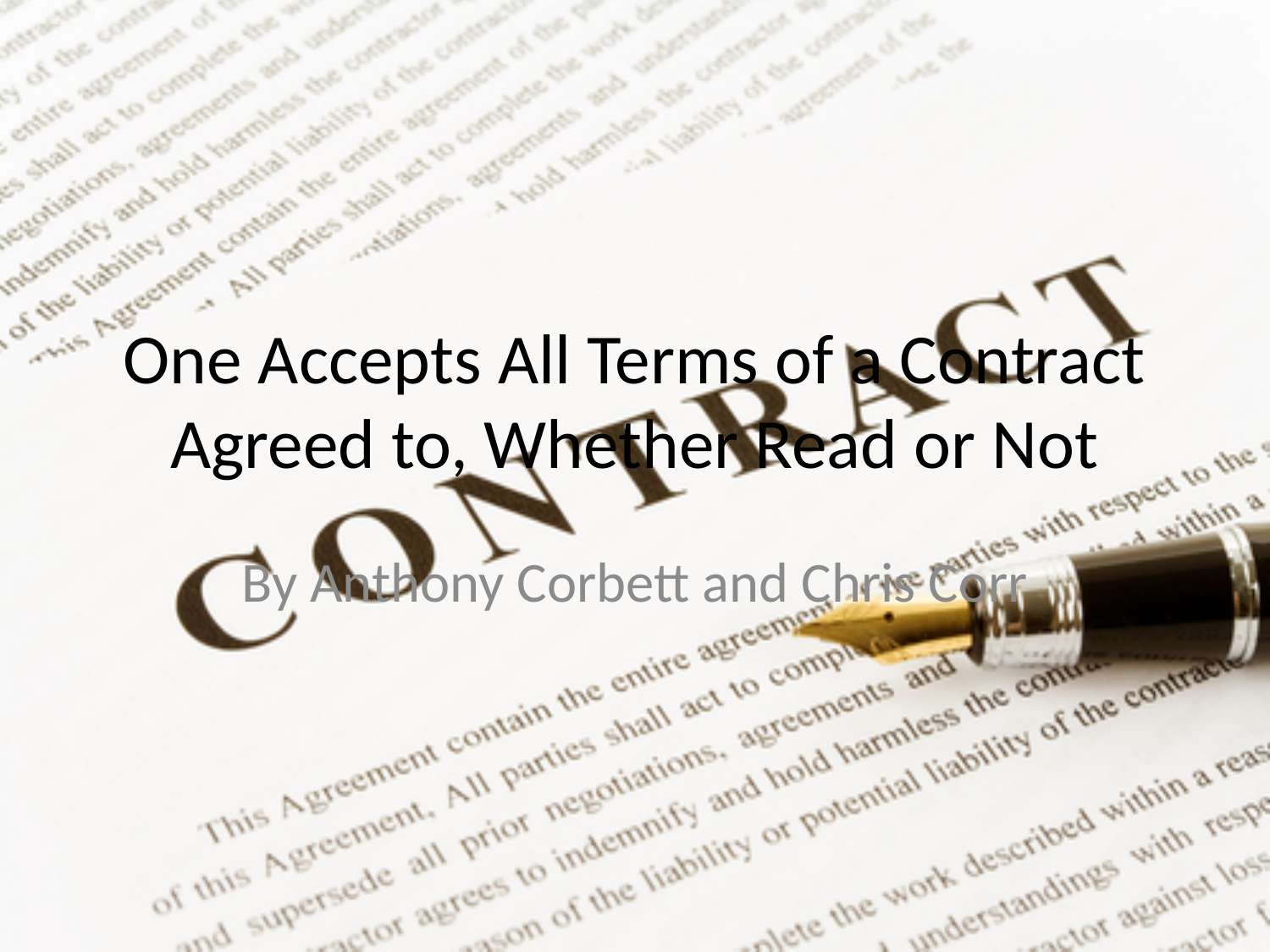

# One Accepts All Terms of a Contract Agreed to, Whether Read or Not
By Anthony Corbett and Chris Corr